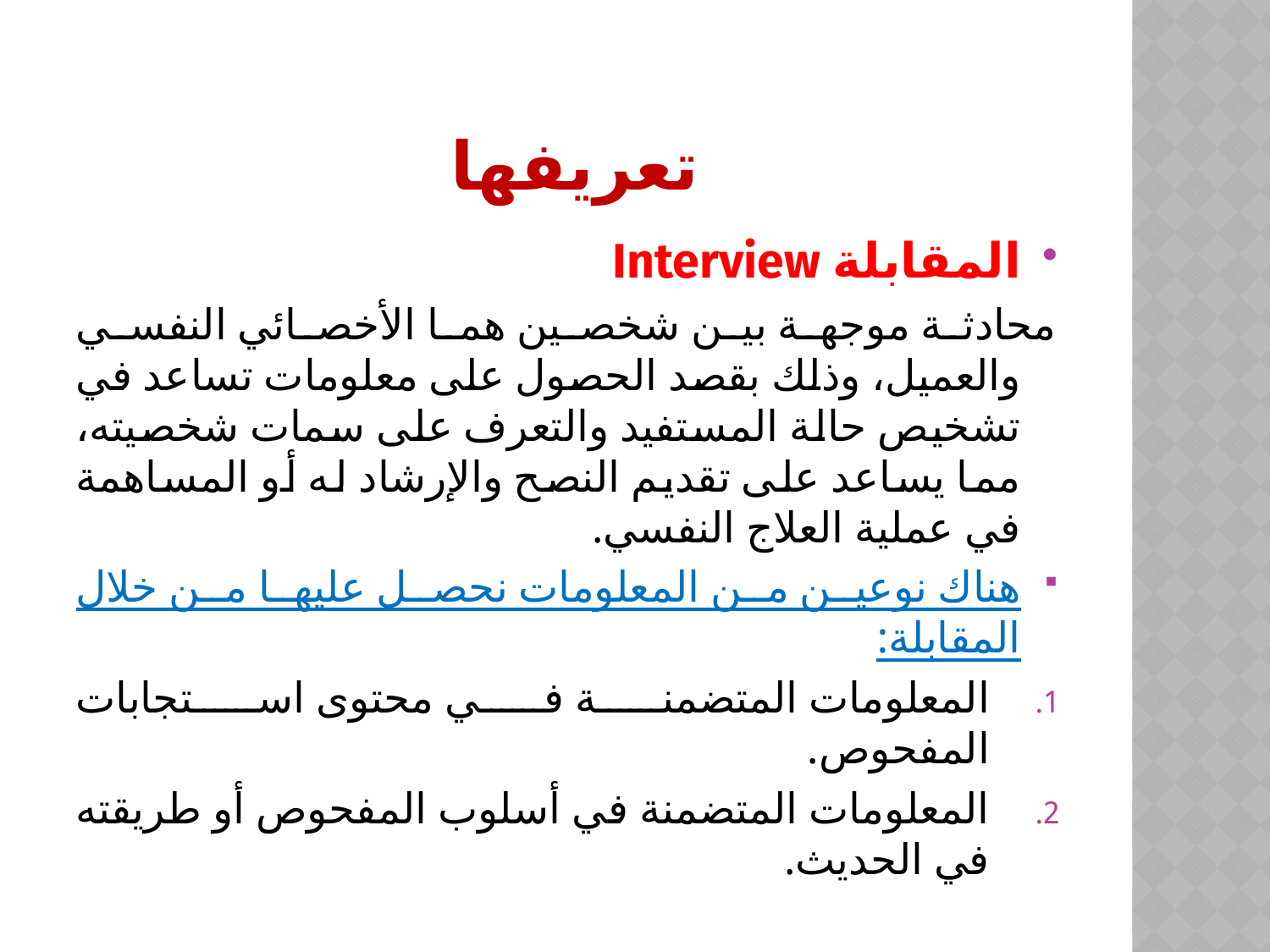

# تعريفها
المقابلة Interview
محادثة موجهة بين شخصين هما الأخصائي النفسي والعميل، وذلك بقصد الحصول على معلومات تساعد في تشخيص حالة المستفيد والتعرف على سمات شخصيته، مما يساعد على تقديم النصح والإرشاد له أو المساهمة في عملية العلاج النفسي.
هناك نوعين من المعلومات نحصل عليها من خلال المقابلة:
المعلومات المتضمنة في محتوى استجابات المفحوص.
المعلومات المتضمنة في أسلوب المفحوص أو طريقته في الحديث.